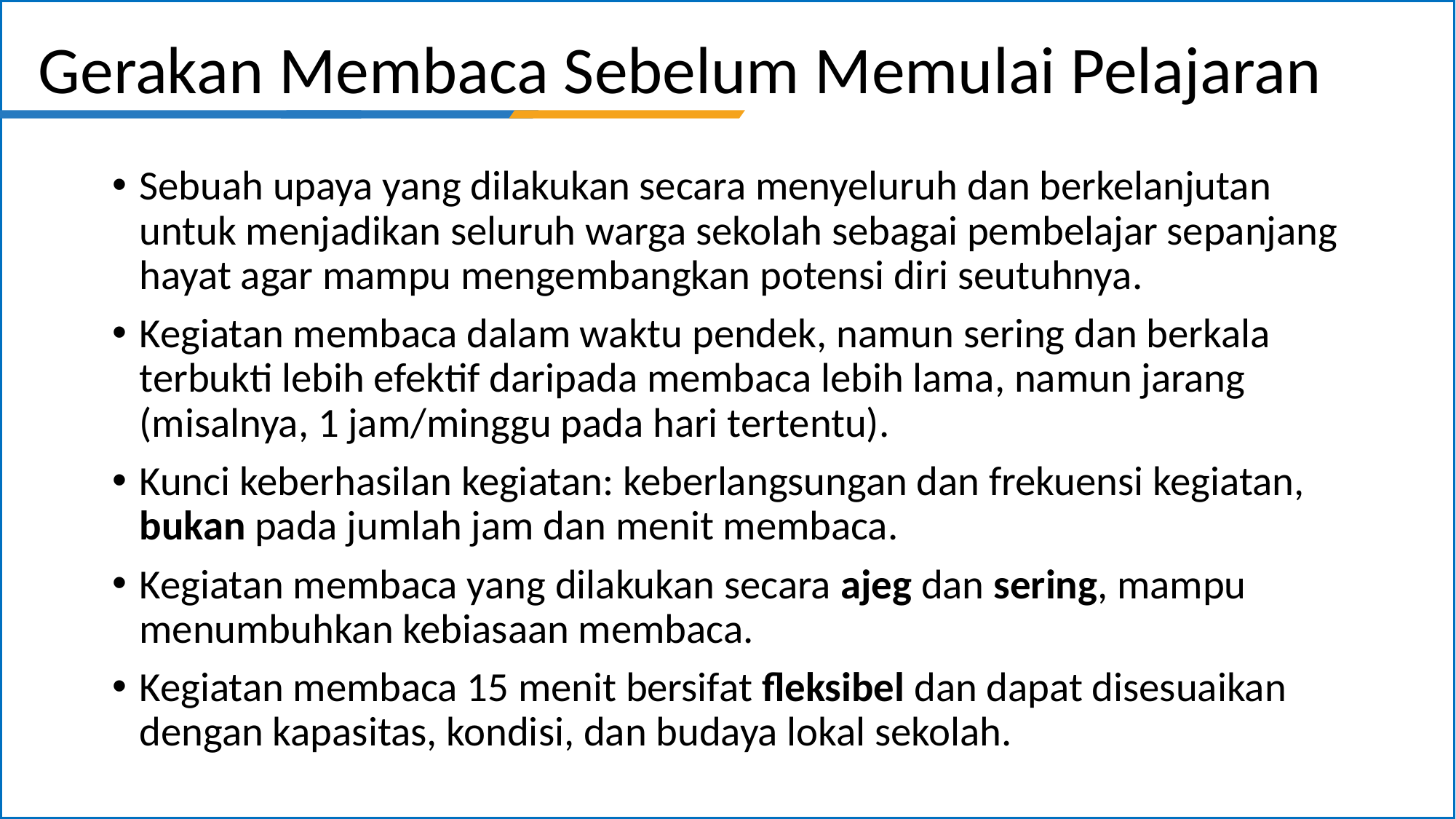

# Gerakan Membaca Sebelum Memulai Pelajaran

Sebuah upaya yang dilakukan secara menyeluruh dan berkelanjutan untuk menjadikan seluruh warga sekolah sebagai pembelajar sepanjang hayat agar mampu mengembangkan potensi diri seutuhnya.
Kegiatan membaca dalam waktu pendek, namun sering dan berkala terbukti lebih efektif daripada membaca lebih lama, namun jarang (misalnya, 1 jam/minggu pada hari tertentu).
Kunci keberhasilan kegiatan: keberlangsungan dan frekuensi kegiatan, bukan pada jumlah jam dan menit membaca.
Kegiatan membaca yang dilakukan secara ajeg dan sering, mampu menumbuhkan kebiasaan membaca.
Kegiatan membaca 15 menit bersifat fleksibel dan dapat disesuaikan dengan kapasitas, kondisi, dan budaya lokal sekolah.